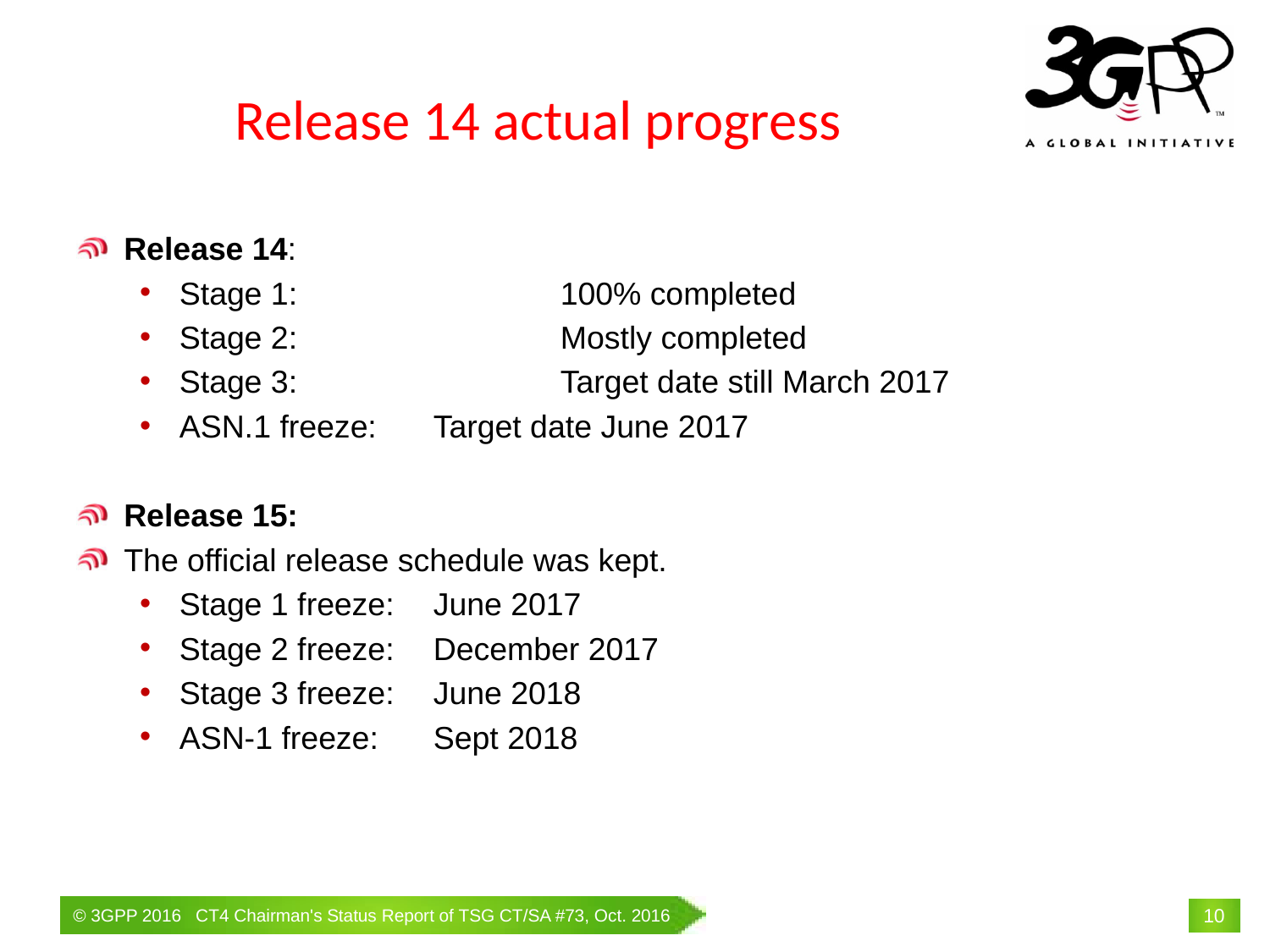

# Release 14 actual progress
Release 14:
Stage 1: 		100% completed
Stage 2: 		Mostly completed
Stage 3: 		Target date still March 2017
ASN.1 freeze: 	Target date June 2017

Release 15:
The official release schedule was kept.
Stage 1 freeze: 	June 2017
Stage 2 freeze: 	December 2017
Stage 3 freeze: 	June 2018
ASN-1 freeze: 	Sept 2018